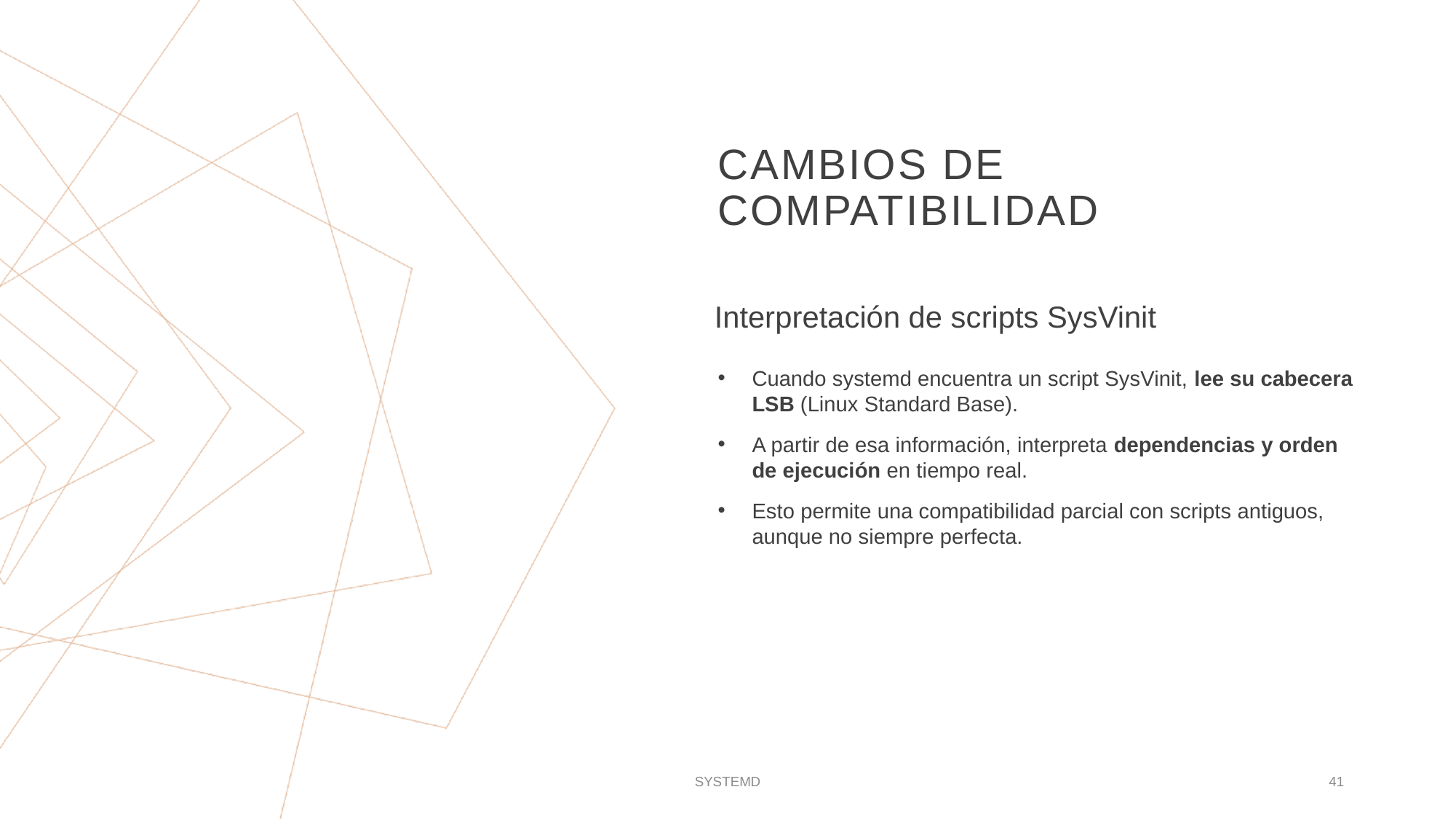

# CAMBIOS DE COMPATIBILIDAD
Interpretación de scripts SysVinit
Cuando systemd encuentra un script SysVinit, lee su cabecera LSB (Linux Standard Base).
A partir de esa información, interpreta dependencias y orden de ejecución en tiempo real.
Esto permite una compatibilidad parcial con scripts antiguos, aunque no siempre perfecta.

SYSTEMD
41